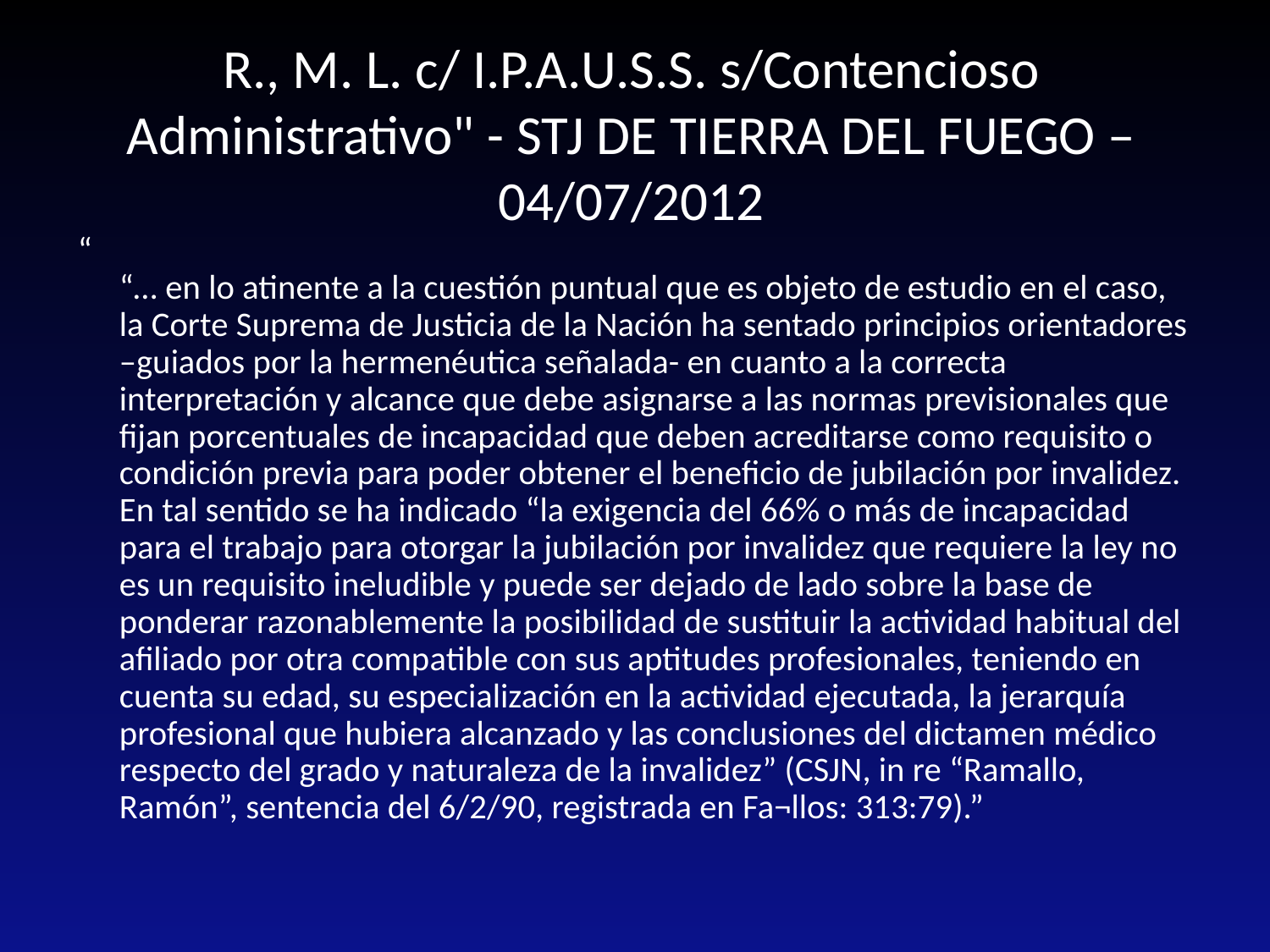

# R., M. L. c/ I.P.A.U.S.S. s/Contencioso Administrativo" - STJ DE TIERRA DEL FUEGO – 04/07/2012
“
“… en lo atinente a la cuestión puntual que es objeto de estudio en el caso, la Corte Suprema de Justicia de la Nación ha sentado principios orientadores –guiados por la hermenéutica señalada- en cuanto a la correcta interpretación y alcance que debe asignarse a las normas previsionales que fijan porcentuales de incapacidad que deben acreditarse como requisito o condición previa para poder obtener el beneficio de jubilación por invalidez. En tal sentido se ha indicado “la exigencia del 66% o más de incapacidad para el trabajo para otorgar la jubilación por invalidez que requiere la ley no es un requisito ineludible y puede ser dejado de lado sobre la base de ponderar razonablemente la posibilidad de sustituir la actividad habitual del afiliado por otra compatible con sus aptitudes profesionales, teniendo en cuenta su edad, su especialización en la actividad ejecutada, la jerarquía profesional que hubiera alcanzado y las conclusiones del dictamen médico respecto del grado y naturaleza de la invalidez” (CSJN, in re “Ramallo, Ramón”, sentencia del 6/2/90, registrada en Fa¬llos: 313:79).”